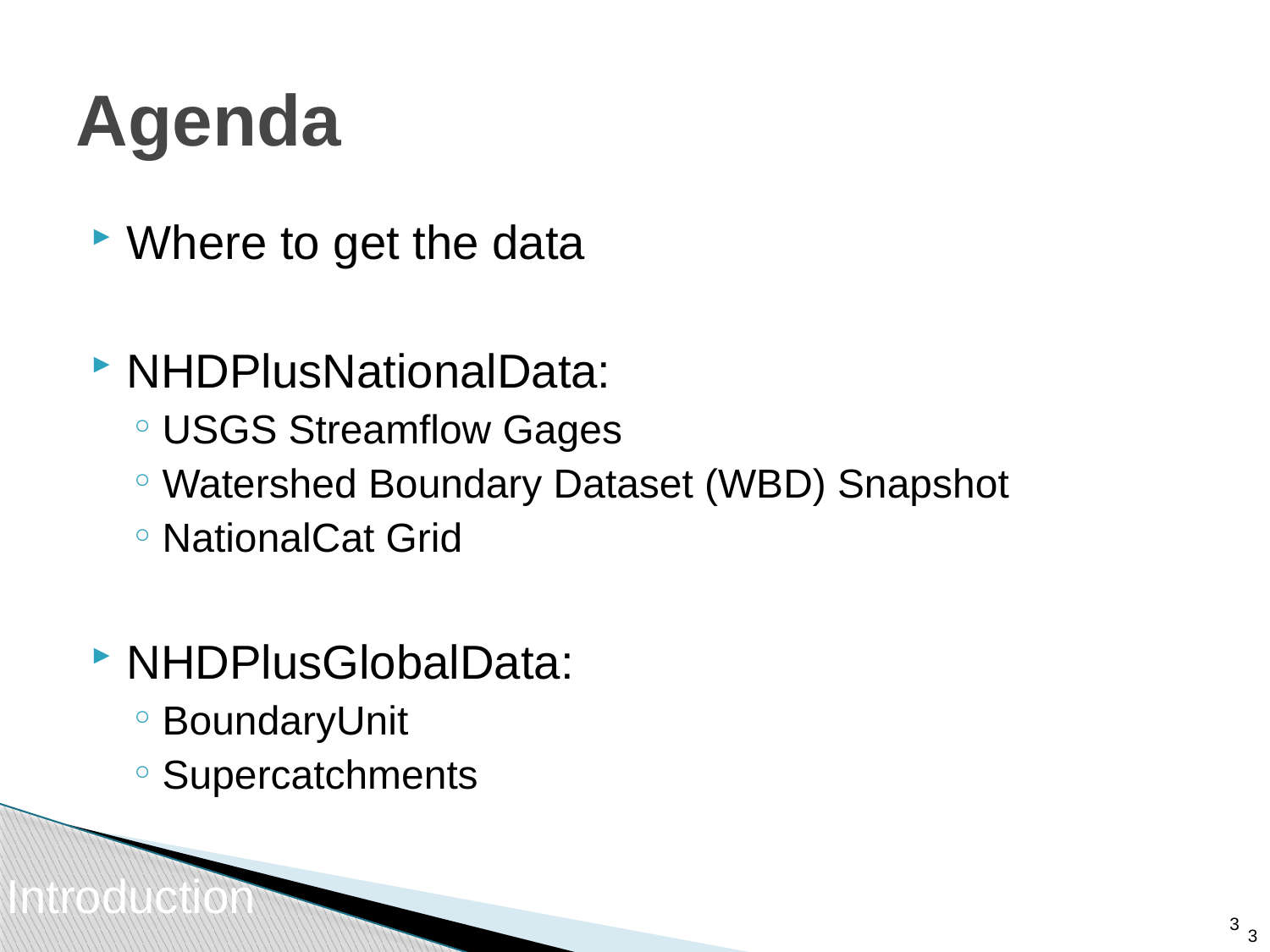

# Agenda
Where to get the data

NHDPlusNationalData:
USGS Streamflow Gages
Watershed Boundary Dataset (WBD) Snapshot
NationalCat Grid

NHDPlusGlobalData:
BoundaryUnit
Supercatchments
Introduction
3
3